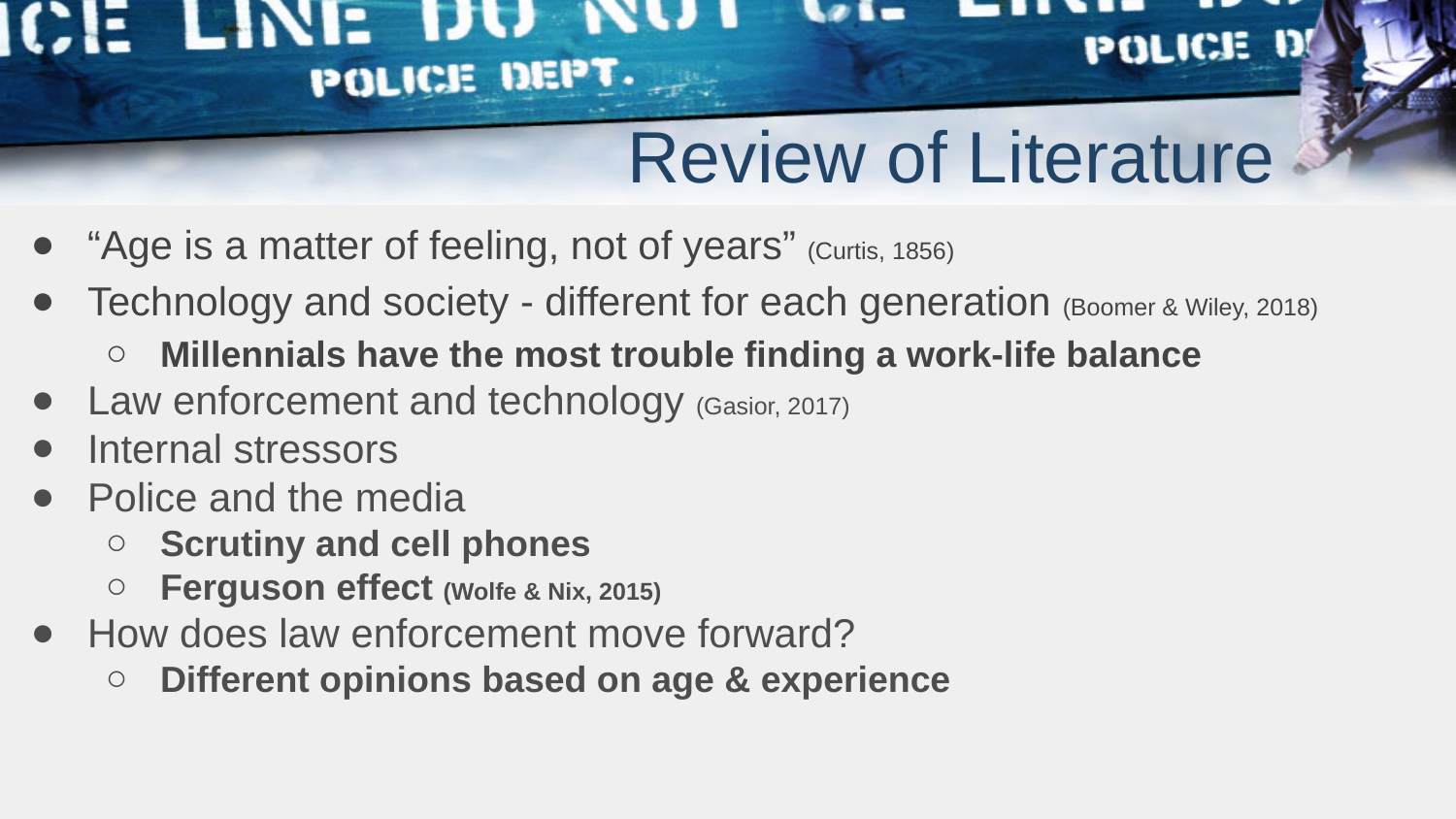

# Review of Literature
“Age is a matter of feeling, not of years” (Curtis, 1856)
Technology and society - different for each generation (Boomer & Wiley, 2018)
Millennials have the most trouble finding a work-life balance
Law enforcement and technology (Gasior, 2017)
Internal stressors
Police and the media
Scrutiny and cell phones
Ferguson effect (Wolfe & Nix, 2015)
How does law enforcement move forward?
Different opinions based on age & experience